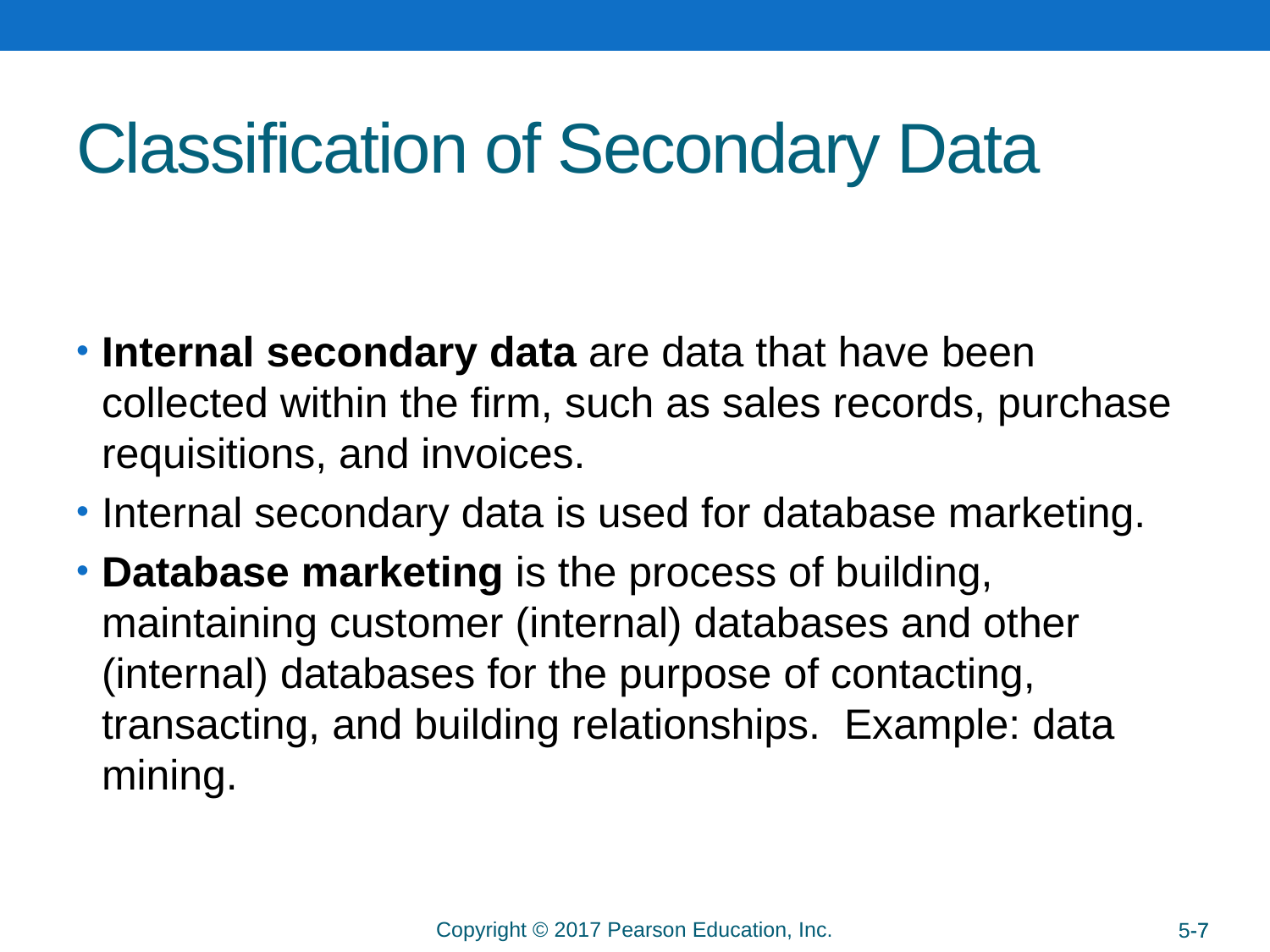

# Classification of Secondary Data
Internal secondary data are data that have been collected within the firm, such as sales records, purchase requisitions, and invoices.
Internal secondary data is used for database marketing.
Database marketing is the process of building, maintaining customer (internal) databases and other (internal) databases for the purpose of contacting, transacting, and building relationships.  Example: data mining.